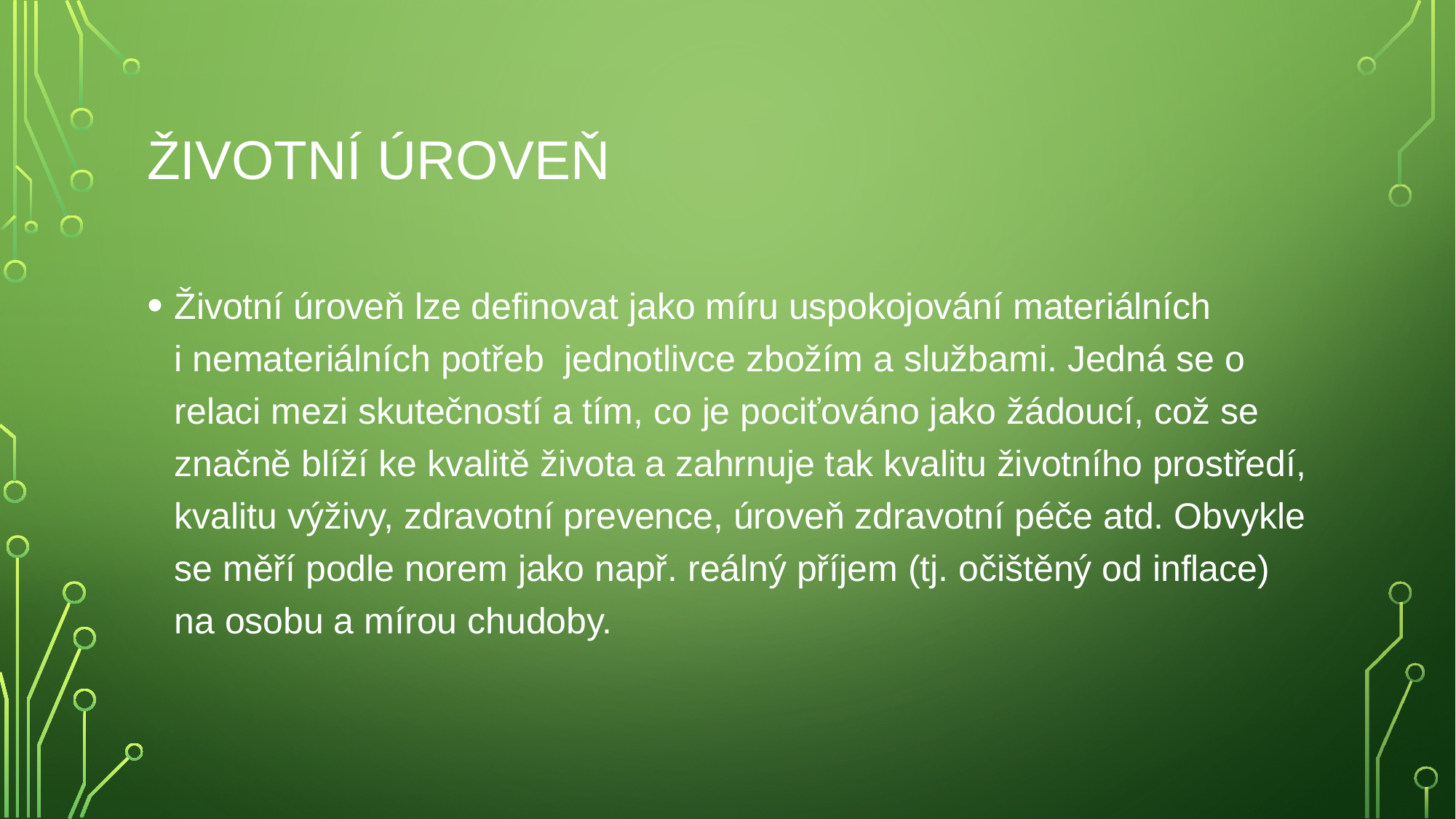

# Životní úroveň
Životní úroveň lze definovat jako míru uspokojování materiálních
i nemateriálních potřeb  jednotlivce zbožím a službami. Jedná se o relaci mezi skutečností a tím, co je pociťováno jako žádoucí, což se značně blíží ke kvalitě života a zahrnuje tak kvalitu životního prostředí, kvalitu výživy, zdravotní prevence, úroveň zdravotní péče atd. Obvykle se měří podle norem jako např. reálný příjem (tj. očištěný od inflace) na osobu a mírou chudoby.